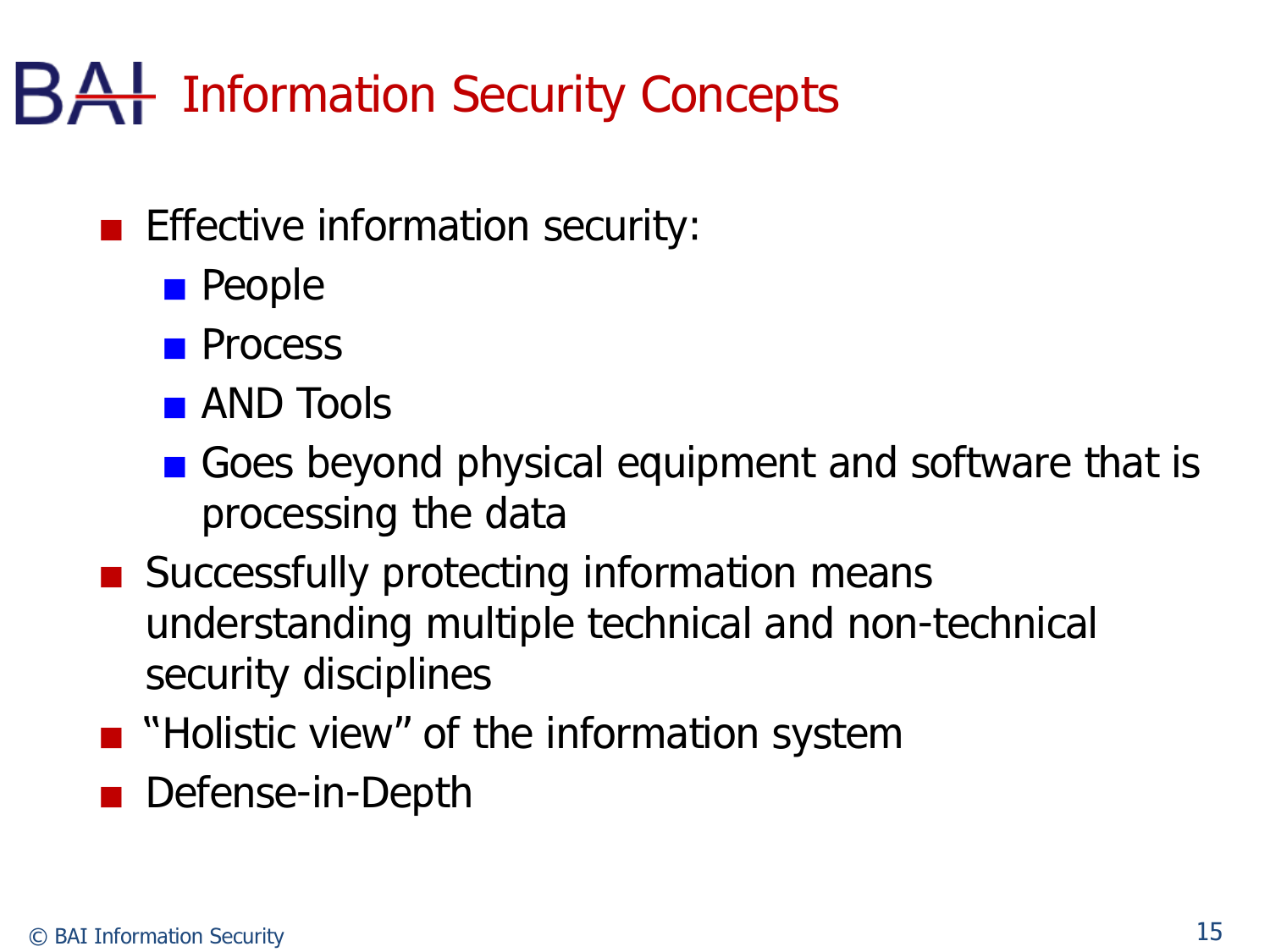

# Information Security Concepts
Effective information security:
People
Process
AND Tools
Goes beyond physical equipment and software that is processing the data
Successfully protecting information means understanding multiple technical and non-technical security disciplines
“Holistic view” of the information system
Defense-in-Depth